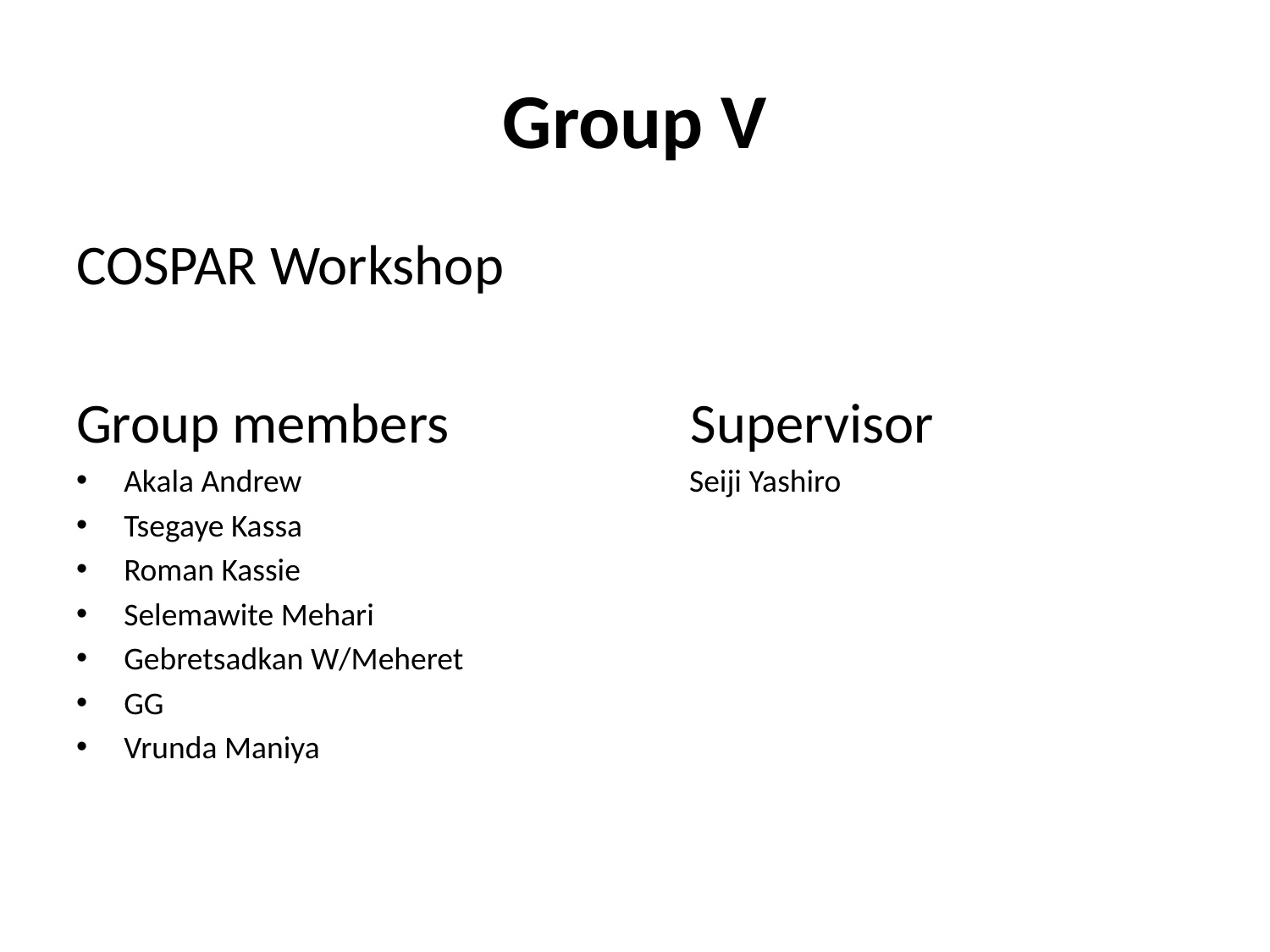

# Group V
COSPAR Workshop

Group members                   Supervisor
Akala Andrew                                                      Seiji Yashiro
Tsegaye Kassa
Roman Kassie
Selemawite Mehari
Gebretsadkan W/Meheret
GG
Vrunda Maniya